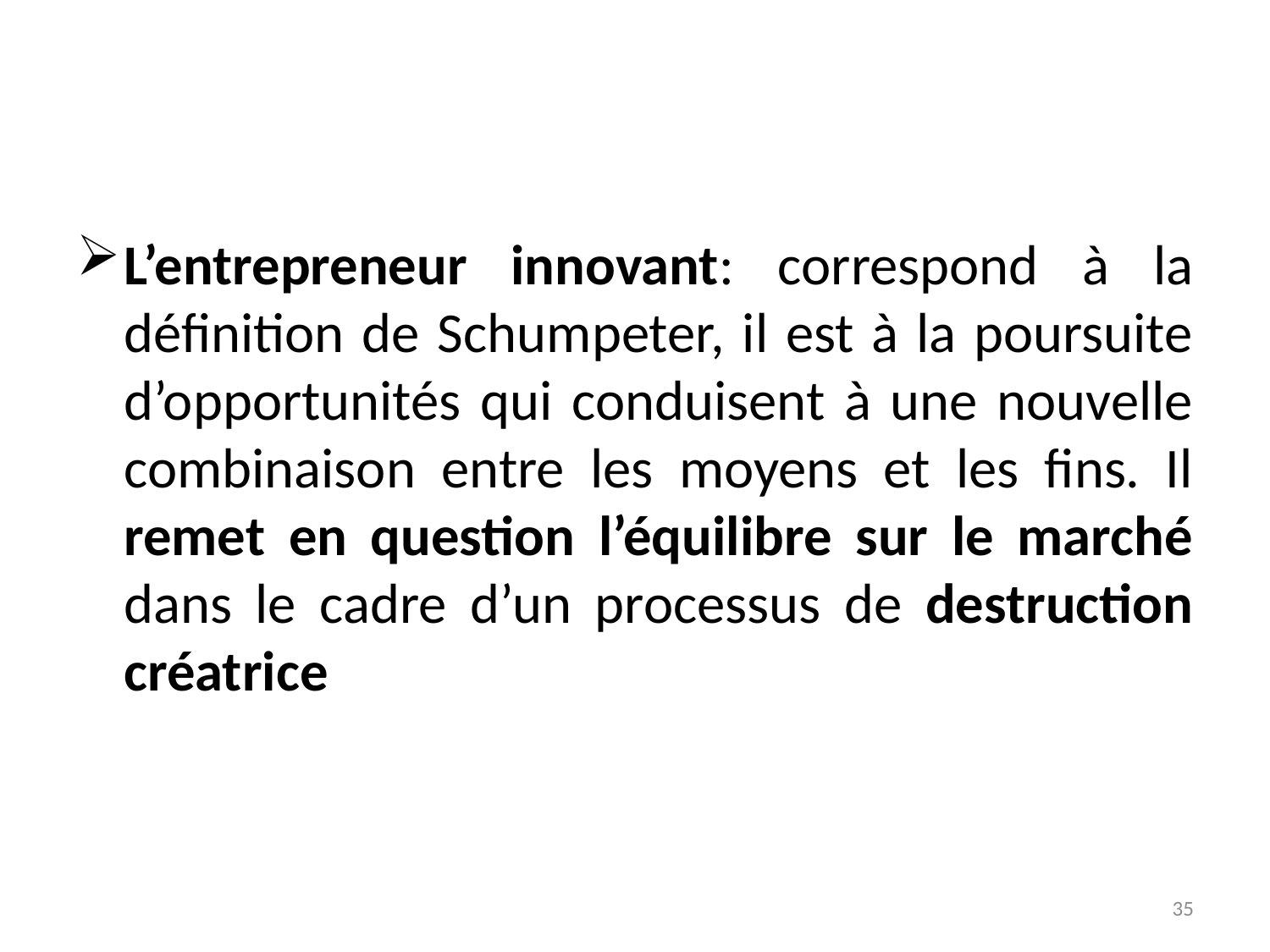

#
L’entrepreneur innovant: correspond à la définition de Schumpeter, il est à la poursuite d’opportunités qui conduisent à une nouvelle combinaison entre les moyens et les fins. Il remet en question l’équilibre sur le marché dans le cadre d’un processus de destruction créatrice
35